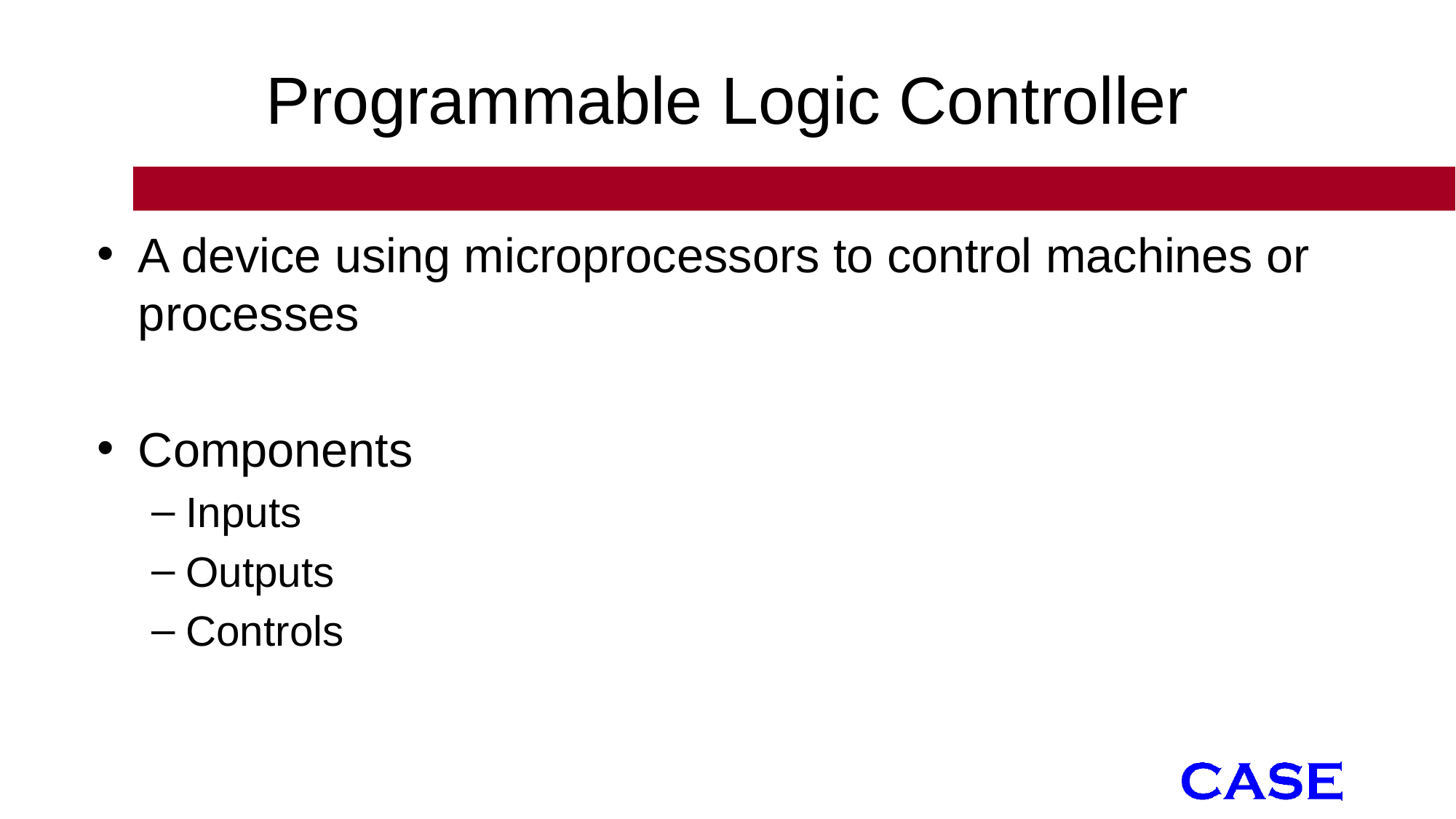

# Programmable Logic Controller
A device using microprocessors to control machines or processes

Components
Inputs
Outputs
Controls